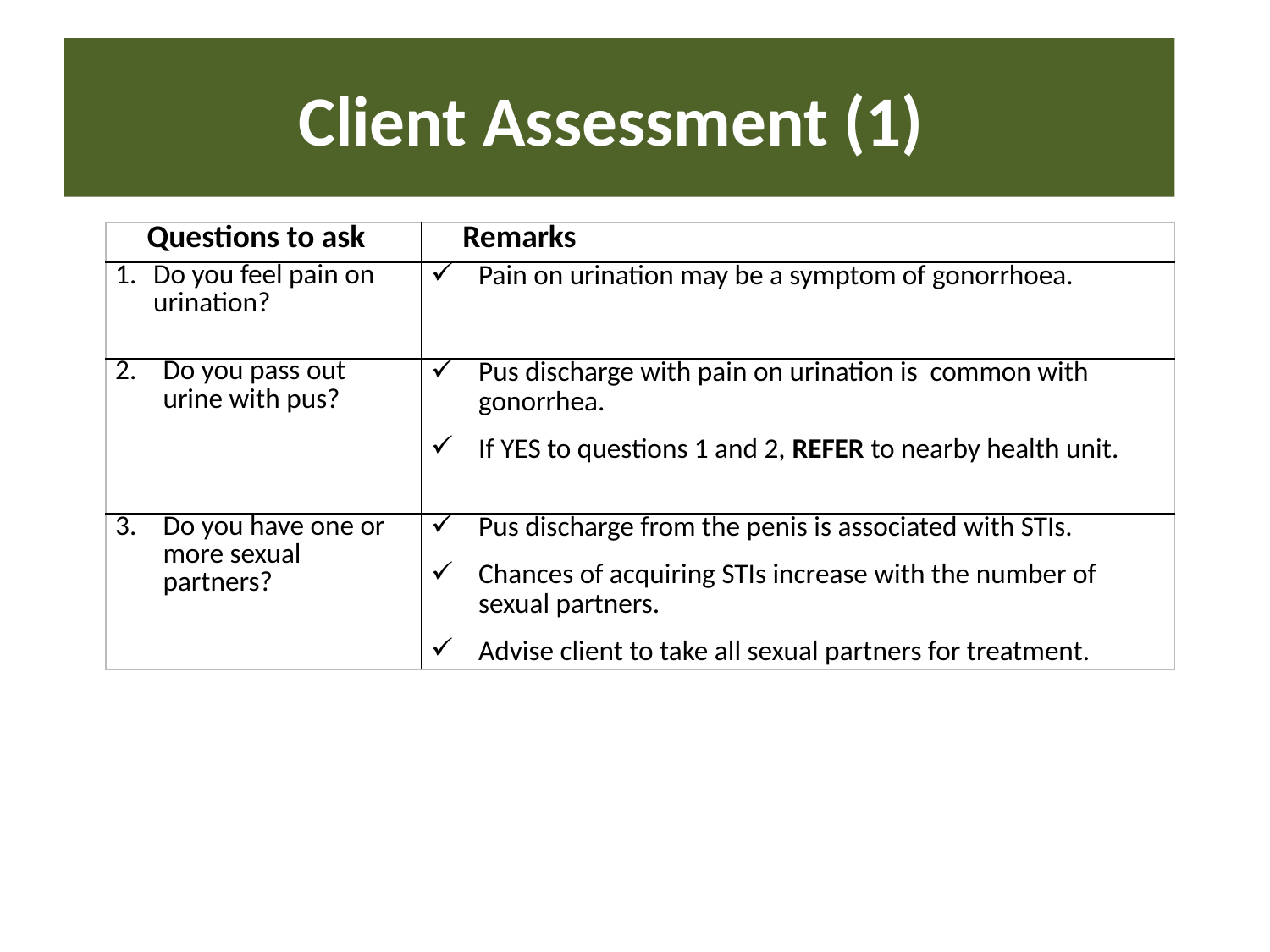

# Client Assessment (1)
| Questions to ask | Remarks |
| --- | --- |
| Do you feel pain on urination? | Pain on urination may be a symptom of gonorrhoea. |
| Do you pass out urine with pus? | Pus discharge with pain on urination is common with gonorrhea. If YES to questions 1 and 2, REFER to nearby health unit. |
| Do you have one or more sexual partners? | Pus discharge from the penis is associated with STIs. Chances of acquiring STIs increase with the number of sexual partners. Advise client to take all sexual partners for treatment. |